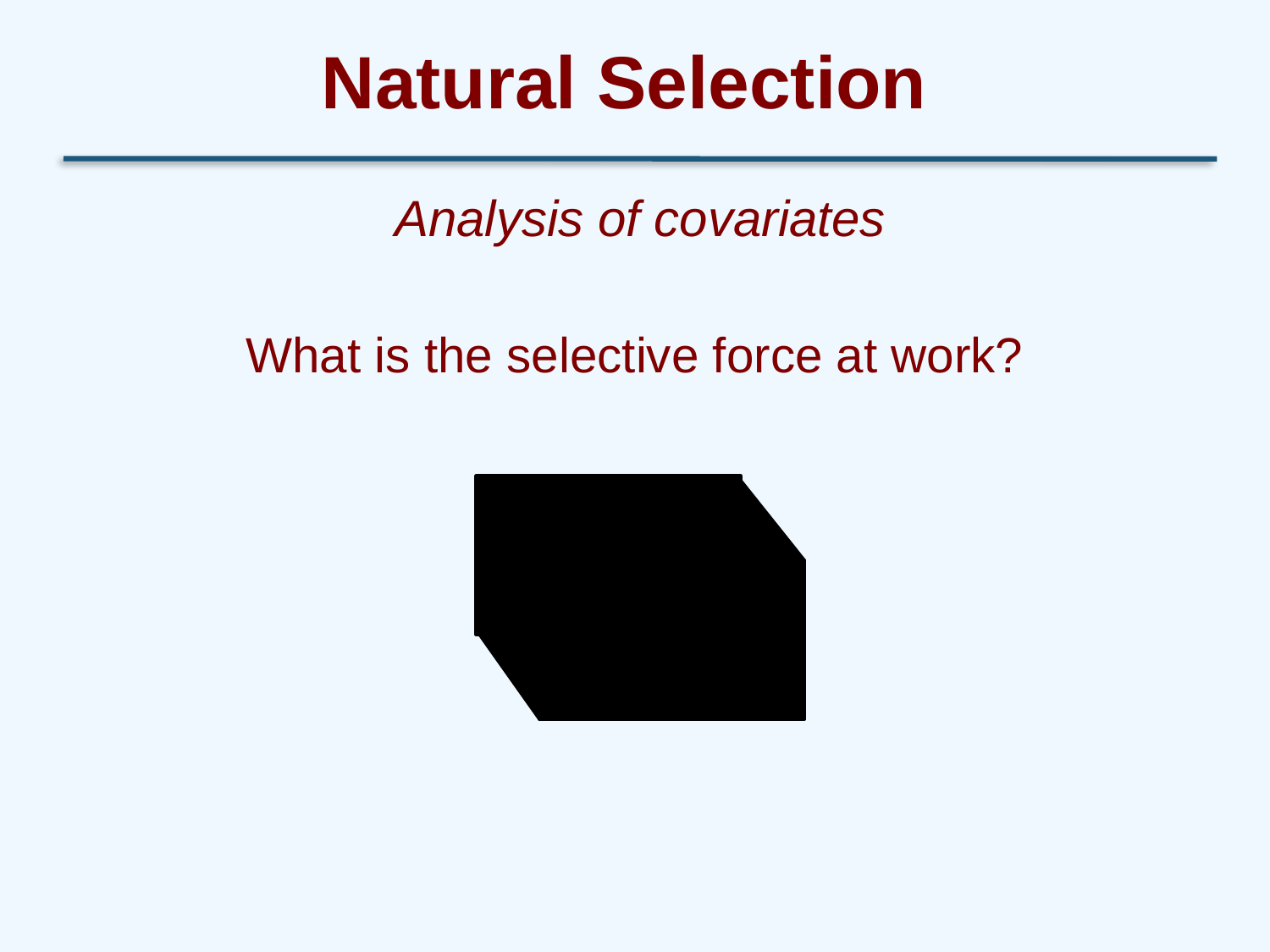

# Natural Selection
Analysis of covariates
What is the selective force at work?